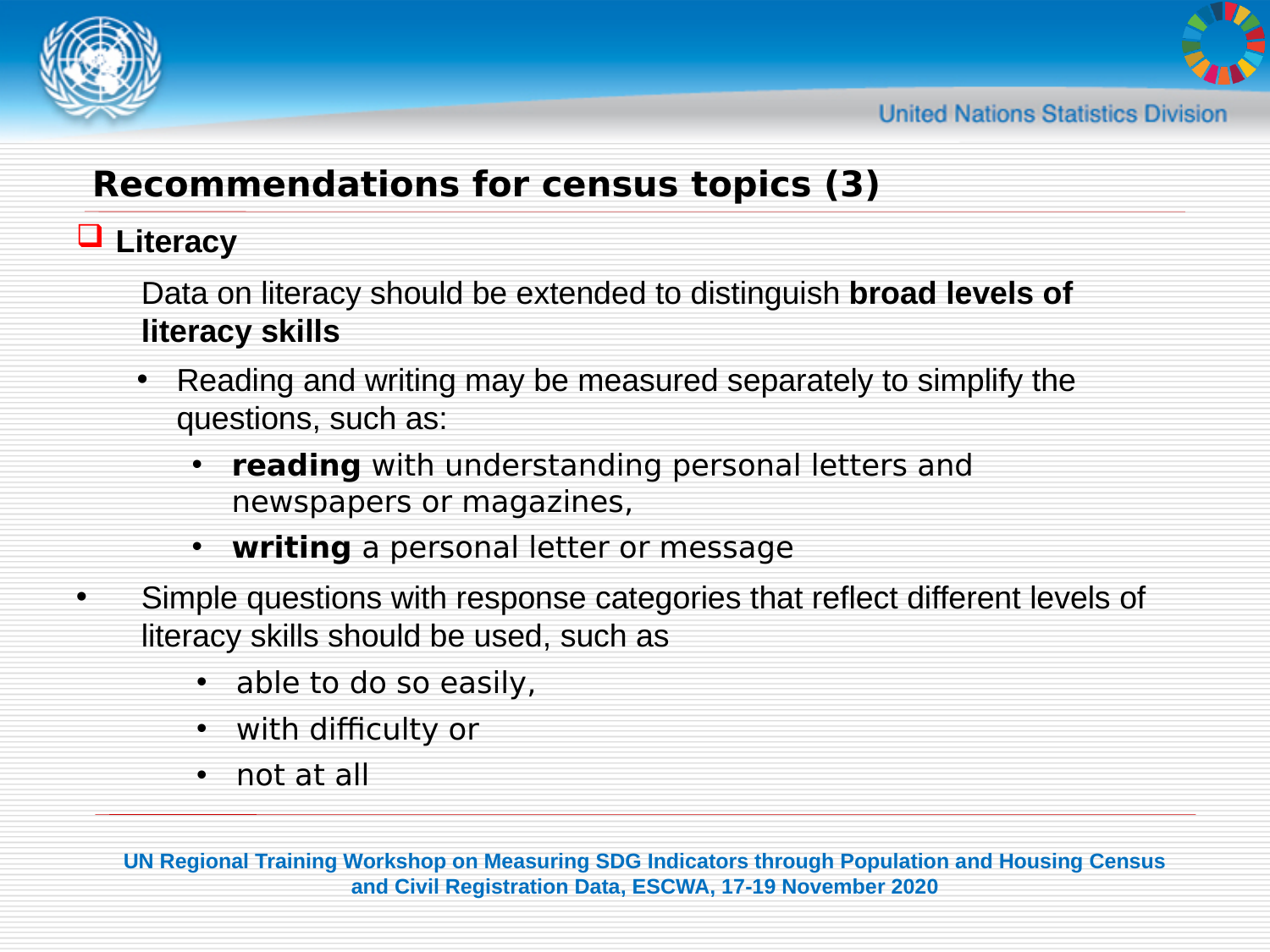

# Recommendations for census topics (3)
Literacy
	Data on literacy should be extended to distinguish broad levels of literacy skills
Reading and writing may be measured separately to simplify the questions, such as:
reading with understanding personal letters and newspapers or magazines,
writing a personal letter or message
Simple questions with response categories that reflect different levels of literacy skills should be used, such as
able to do so easily,
with difficulty or
not at all